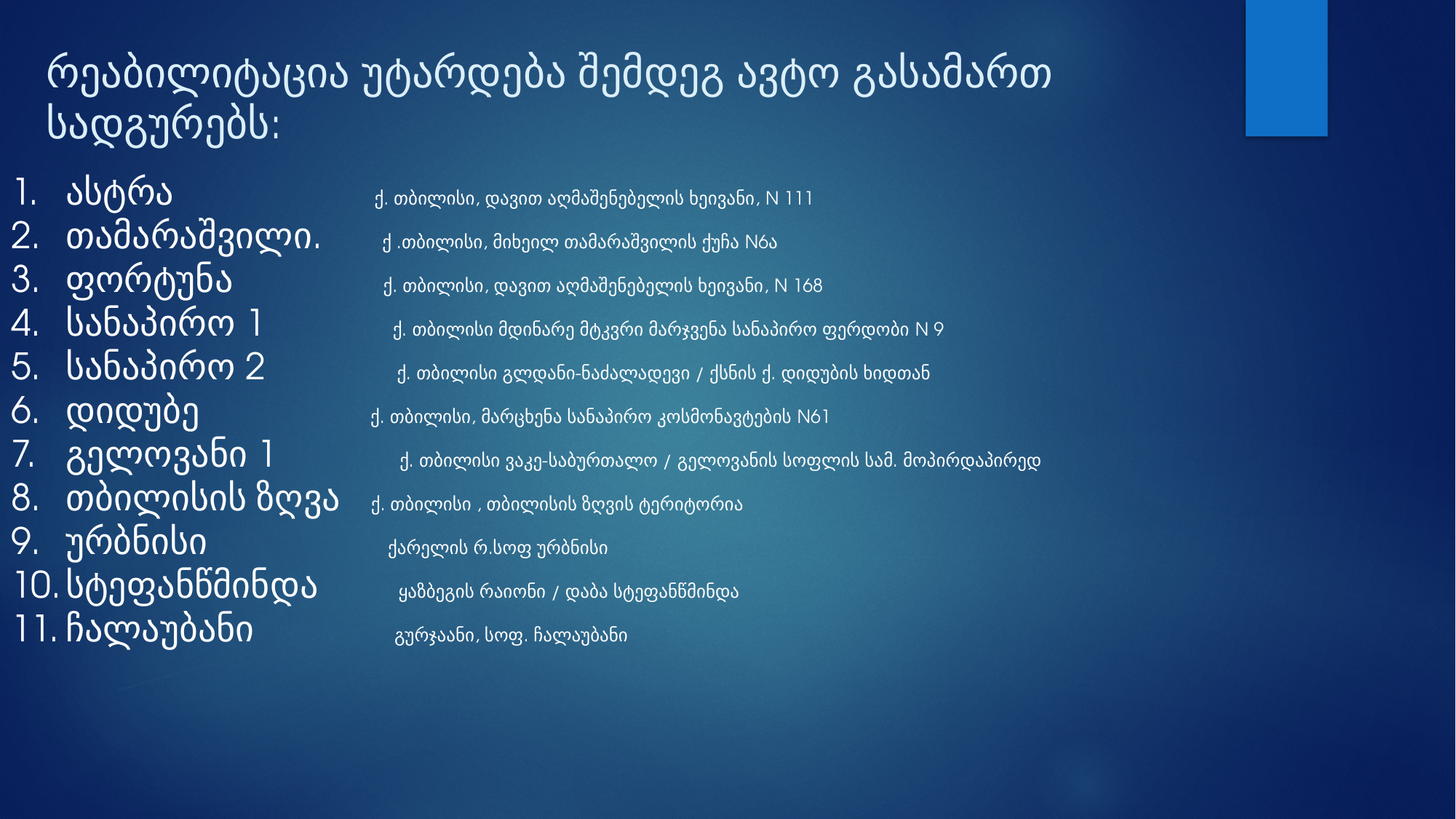

# რეაბილიტაცია უტარდება შემდეგ ავტო გასამართ სადგურებს:
ასტრა                    ქ. თბილისი, დავით აღმაშენებელის ხეივანი, N 111
თამარაშვილი.      ქ .თბილისი, მიხეილ თამარაშვილის ქუჩა N6ა
ფორტუნა               ქ. თბილისი, დავით აღმაშენებელის ხეივანი, N 168
სანაპირო 1                         ქ. თბილისი მდინარე მტკვრი მარჯვენა სანაპირო ფერდობი N 9
სანაპირო 2                     ქ. თბილისი გლდანი-ნაძალადევი / ქსნის ქ. დიდუბის ხიდთან
დიდუბე                 ქ. თბილისი, მარცხენა სანაპირო კოსმონავტების N61
გელოვანი 1                       ქ. თბილისი ვაკე-საბურთალო / გელოვანის სოფლის სამ. მოპირდაპირედ
თბილისის ზღვა   ქ. თბილისი , თბილისის ზღვის ტერიტორია
ურბნისი                  ქარელის რ.სოფ ურბნისი
სტეფანწმინდა        ყაზბეგის რაიონი / დაბა სტეფანწმინდა
ჩალაუბანი              გურჯაანი, სოფ. ჩალაუბანი